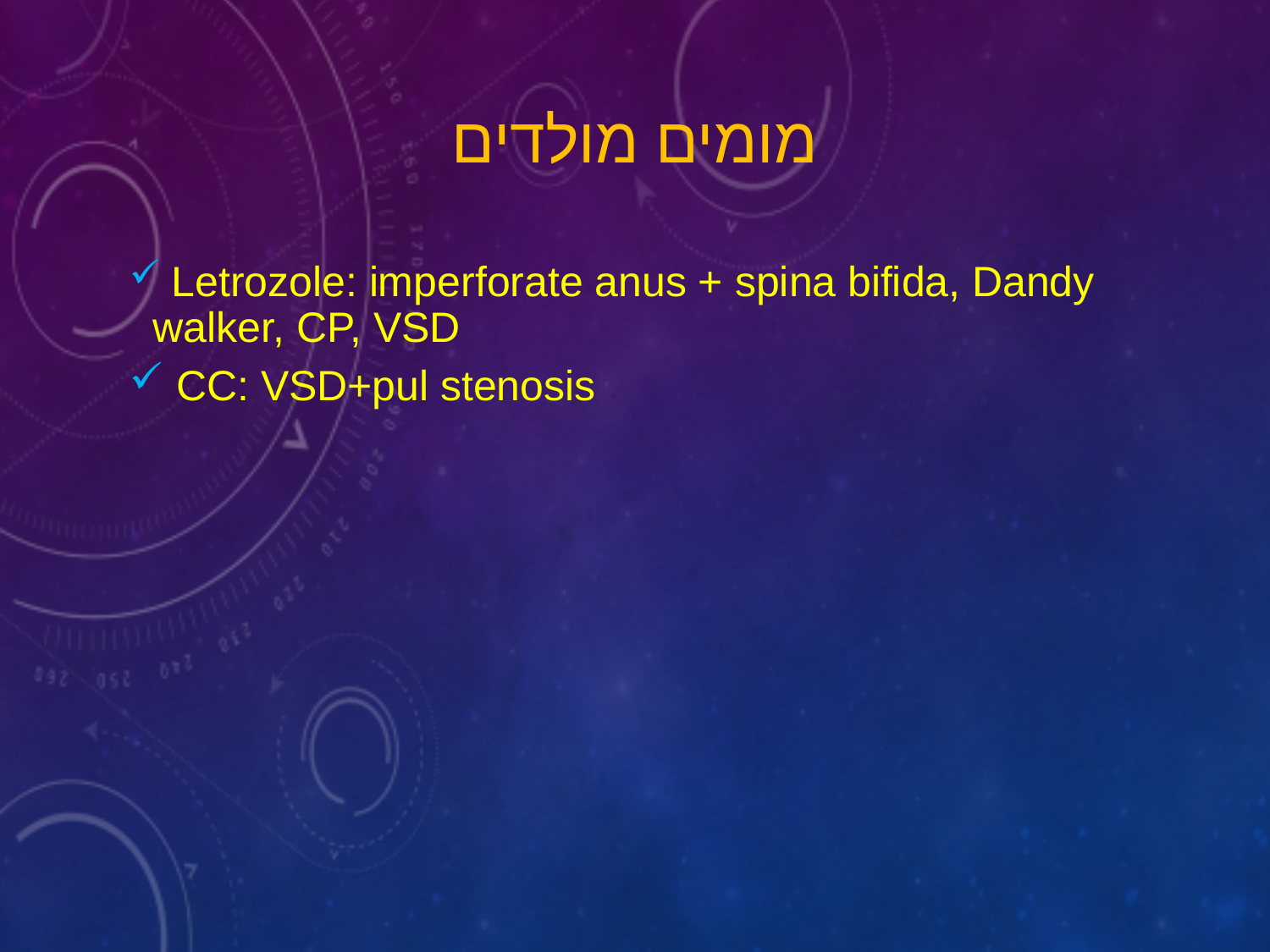

# מומים מולדים
 Letrozole: imperforate anus + spina bifida, Dandy walker, CP, VSD
 CC: VSD+pul stenosis